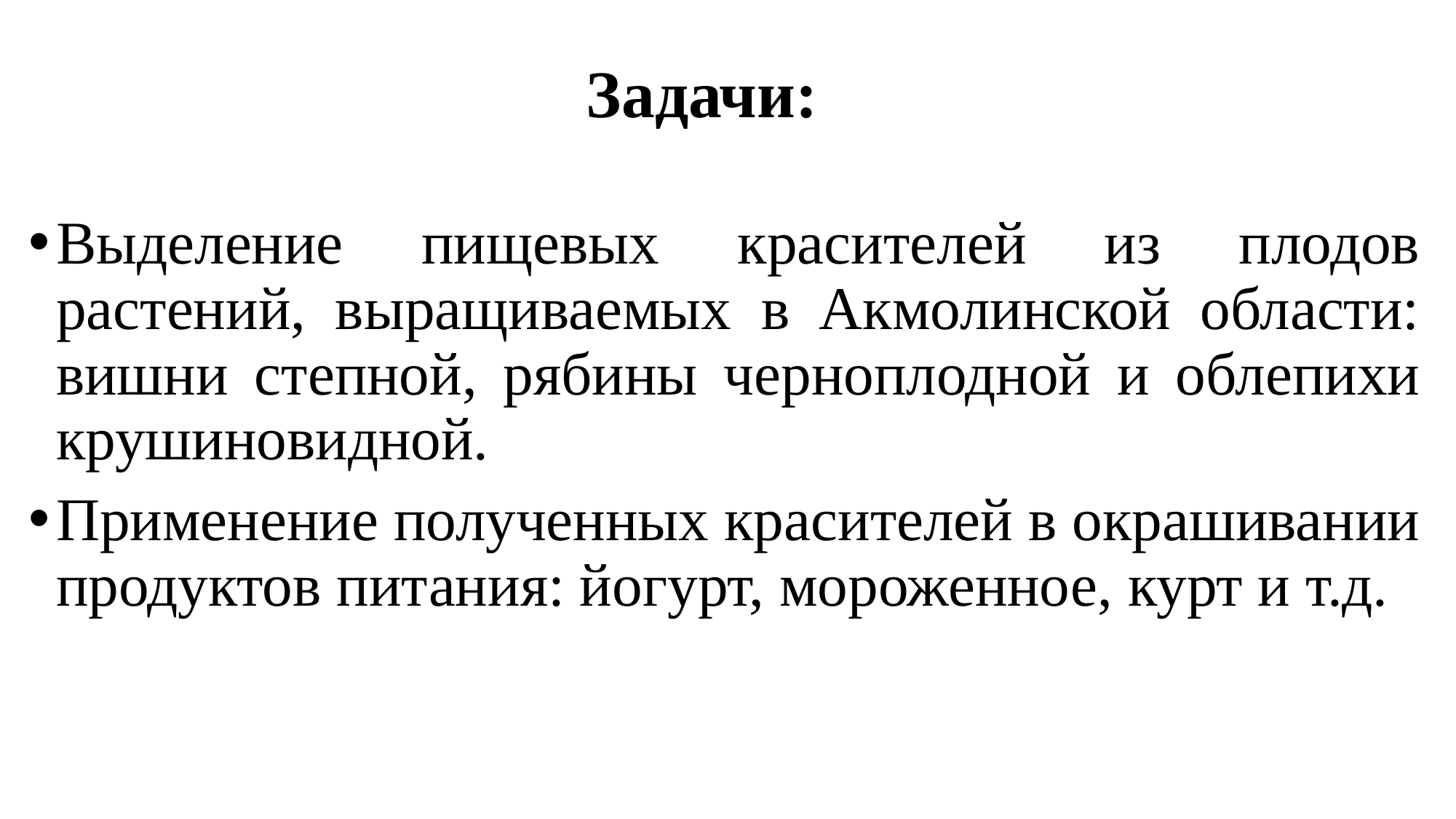

# Задачи:
Выделение пищевых красителей из плодов растений, выращиваемых в Акмолинской области: вишни степной, рябины черноплодной и облепихи крушиновидной.
Применение полученных красителей в окрашивании продуктов питания: йогурт, мороженное, курт и т.д.